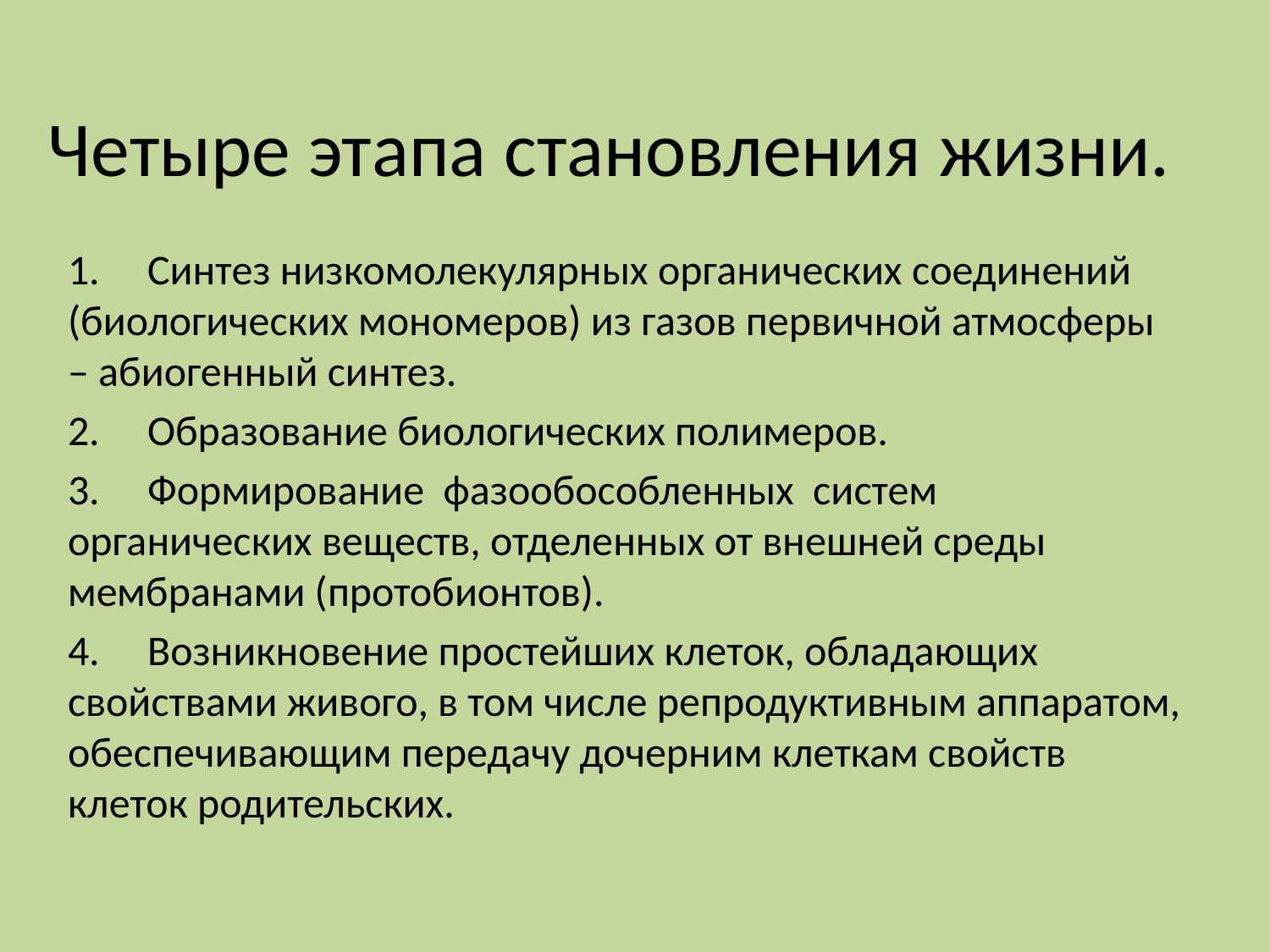

# Четыре этапа становления жизни.
1.     Синтез низкомолекулярных органических соединений (биологических мономеров) из газов первичной атмосферы – абиогенный синтез.
2.     Образование биологических полимеров.
3.     Формирование  фазообособленных  систем органических веществ, отделенных от внешней среды мембранами (протобионтов).
4.     Возникновение простейших клеток, обладающих свойствами живого, в том числе репродуктивным аппаратом, обеспечивающим передачу дочерним клеткам свойств клеток родительских.